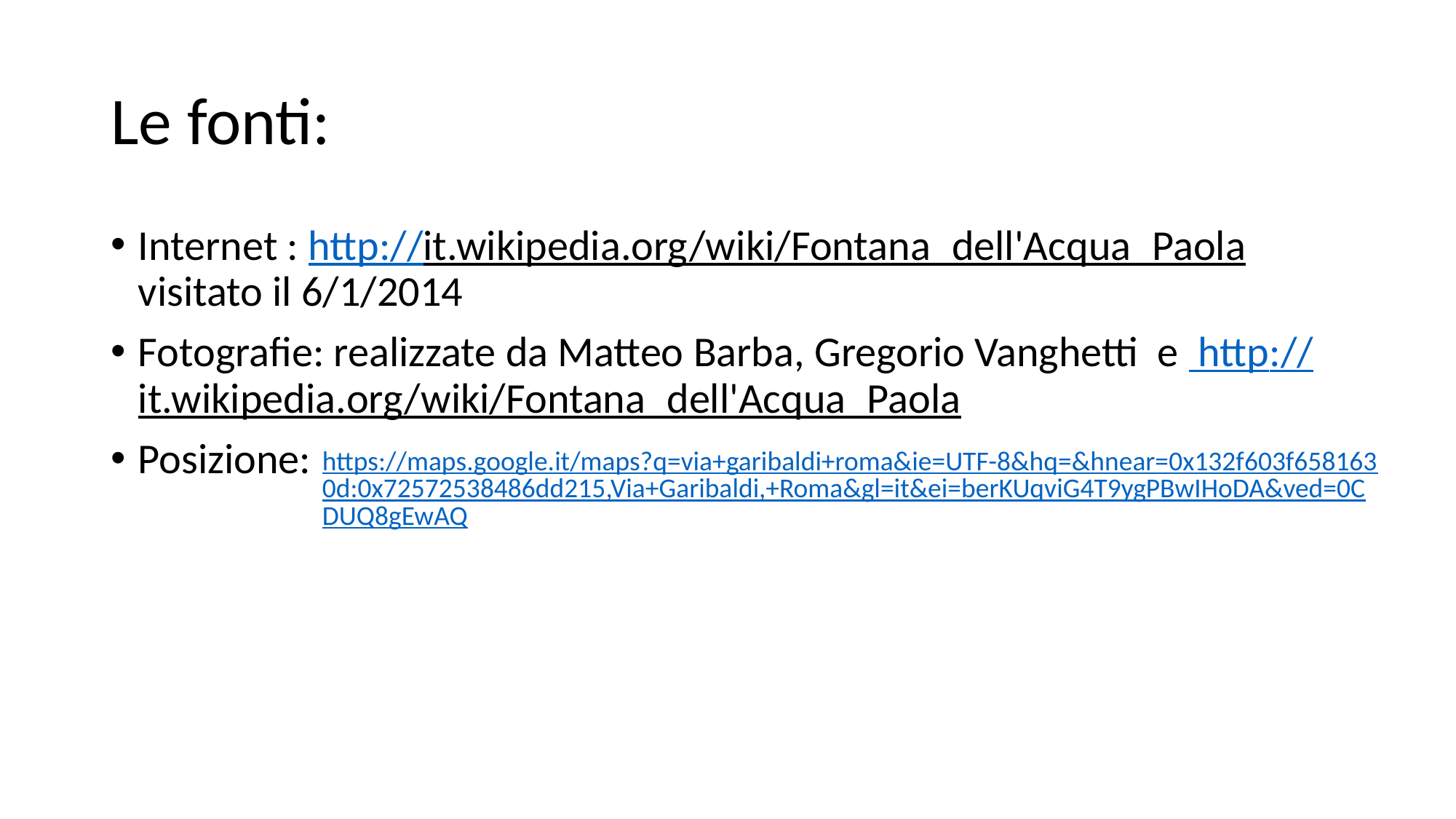

# Le fonti:
Internet : http://it.wikipedia.org/wiki/Fontana_dell'Acqua_Paola visitato il 6/1/2014
Fotografie: realizzate da Matteo Barba, Gregorio Vanghetti  e  http://it.wikipedia.org/wiki/Fontana_dell'Acqua_Paola
Posizione:
https://maps.google.it/maps?q=via+garibaldi+roma&ie=UTF-8&hq=&hnear=0x132f603f6581630d:0x72572538486dd215,Via+Garibaldi,+Roma&gl=it&ei=berKUqviG4T9ygPBwIHoDA&ved=0CDUQ8gEwAQ